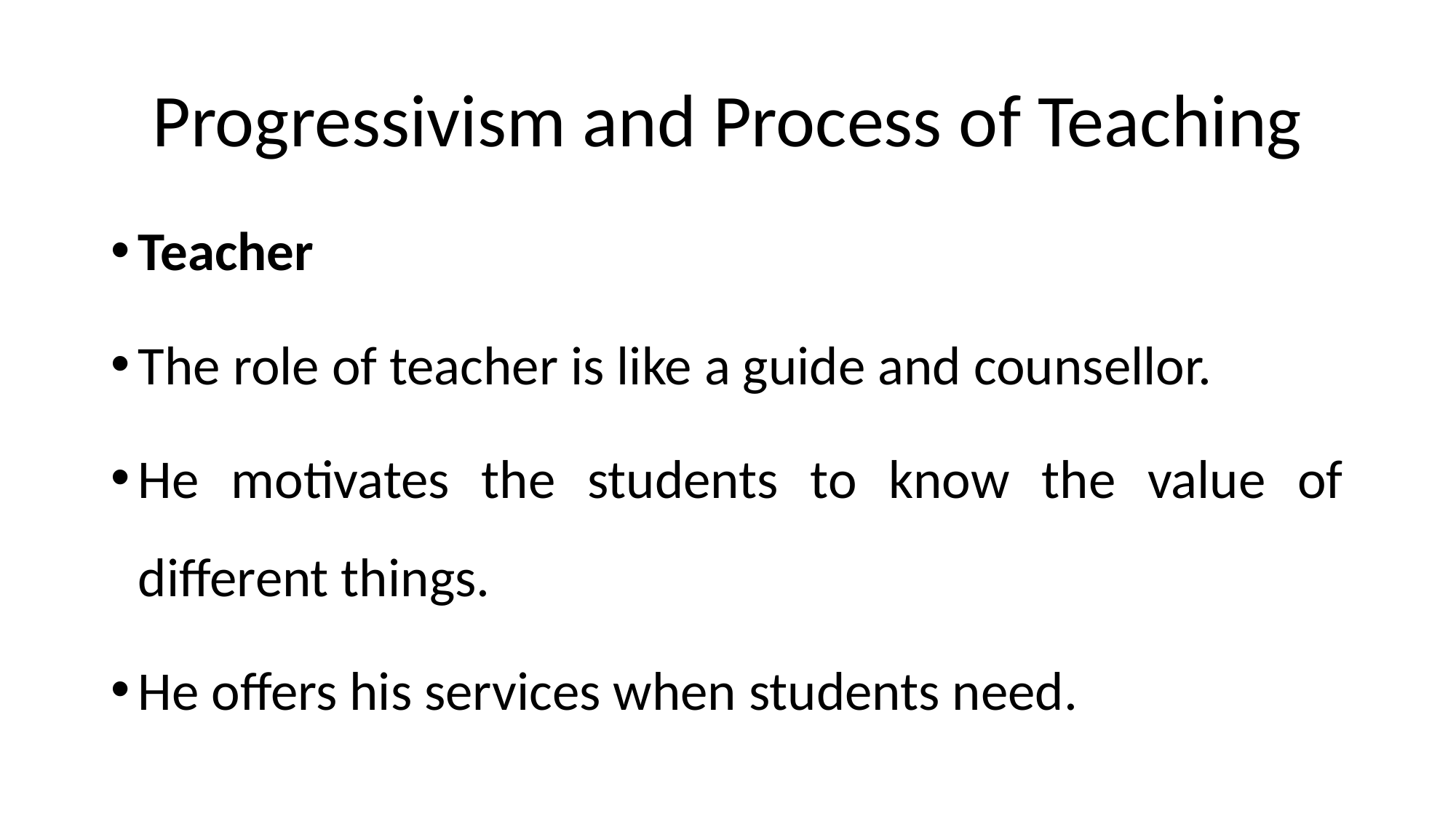

# Progressivism and Process of Teaching
Teacher
The role of teacher is like a guide and counsellor.
He motivates the students to know the value of different things.
He offers his services when students need.